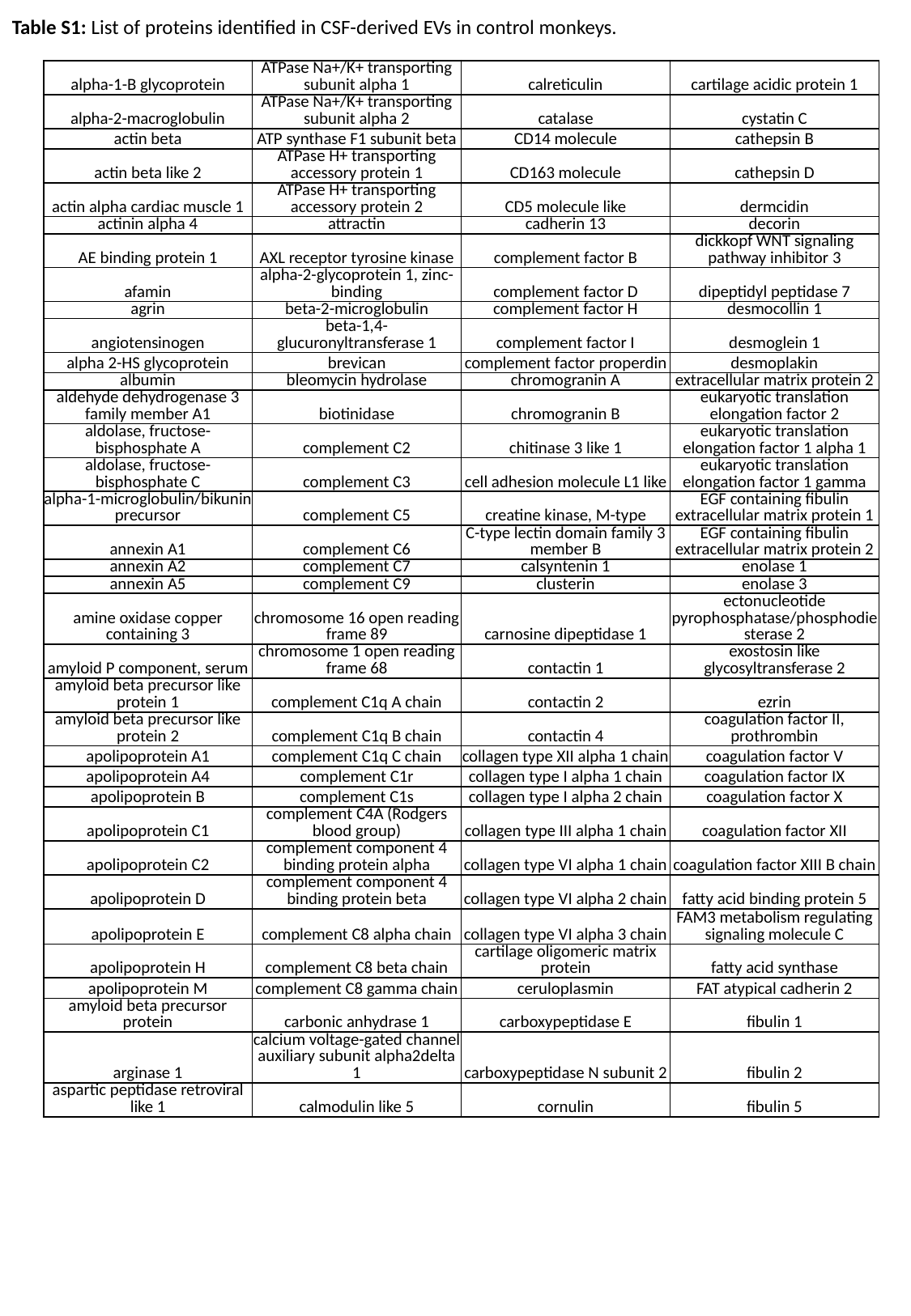

Table S1: List of proteins identified in CSF-derived EVs in control monkeys.
| alpha-1-B glycoprotein | ATPase Na+/K+ transporting subunit alpha 1 | calreticulin | cartilage acidic protein 1 |
| --- | --- | --- | --- |
| alpha-2-macroglobulin | ATPase Na+/K+ transporting subunit alpha 2 | catalase | cystatin C |
| actin beta | ATP synthase F1 subunit beta | CD14 molecule | cathepsin B |
| actin beta like 2 | ATPase H+ transporting accessory protein 1 | CD163 molecule | cathepsin D |
| actin alpha cardiac muscle 1 | ATPase H+ transporting accessory protein 2 | CD5 molecule like | dermcidin |
| actinin alpha 4 | attractin | cadherin 13 | decorin |
| AE binding protein 1 | AXL receptor tyrosine kinase | complement factor B | dickkopf WNT signaling pathway inhibitor 3 |
| afamin | alpha-2-glycoprotein 1, zinc-binding | complement factor D | dipeptidyl peptidase 7 |
| agrin | beta-2-microglobulin | complement factor H | desmocollin 1 |
| angiotensinogen | beta-1,4-glucuronyltransferase 1 | complement factor I | desmoglein 1 |
| alpha 2-HS glycoprotein | brevican | complement factor properdin | desmoplakin |
| albumin | bleomycin hydrolase | chromogranin A | extracellular matrix protein 2 |
| aldehyde dehydrogenase 3 family member A1 | biotinidase | chromogranin B | eukaryotic translation elongation factor 2 |
| aldolase, fructose-bisphosphate A | complement C2 | chitinase 3 like 1 | eukaryotic translation elongation factor 1 alpha 1 |
| aldolase, fructose-bisphosphate C | complement C3 | cell adhesion molecule L1 like | eukaryotic translation elongation factor 1 gamma |
| alpha-1-microglobulin/bikunin precursor | complement C5 | creatine kinase, M-type | EGF containing fibulin extracellular matrix protein 1 |
| annexin A1 | complement C6 | C-type lectin domain family 3 member B | EGF containing fibulin extracellular matrix protein 2 |
| annexin A2 | complement C7 | calsyntenin 1 | enolase 1 |
| annexin A5 | complement C9 | clusterin | enolase 3 |
| amine oxidase copper containing 3 | chromosome 16 open reading frame 89 | carnosine dipeptidase 1 | ectonucleotide pyrophosphatase/phosphodiesterase 2 |
| amyloid P component, serum | chromosome 1 open reading frame 68 | contactin 1 | exostosin like glycosyltransferase 2 |
| amyloid beta precursor like protein 1 | complement C1q A chain | contactin 2 | ezrin |
| amyloid beta precursor like protein 2 | complement C1q B chain | contactin 4 | coagulation factor II, prothrombin |
| apolipoprotein A1 | complement C1q C chain | collagen type XII alpha 1 chain | coagulation factor V |
| apolipoprotein A4 | complement C1r | collagen type I alpha 1 chain | coagulation factor IX |
| apolipoprotein B | complement C1s | collagen type I alpha 2 chain | coagulation factor X |
| apolipoprotein C1 | complement C4A (Rodgers blood group) | collagen type III alpha 1 chain | coagulation factor XII |
| apolipoprotein C2 | complement component 4 binding protein alpha | collagen type VI alpha 1 chain | coagulation factor XIII B chain |
| apolipoprotein D | complement component 4 binding protein beta | collagen type VI alpha 2 chain | fatty acid binding protein 5 |
| apolipoprotein E | complement C8 alpha chain | collagen type VI alpha 3 chain | FAM3 metabolism regulating signaling molecule C |
| apolipoprotein H | complement C8 beta chain | cartilage oligomeric matrix protein | fatty acid synthase |
| apolipoprotein M | complement C8 gamma chain | ceruloplasmin | FAT atypical cadherin 2 |
| amyloid beta precursor protein | carbonic anhydrase 1 | carboxypeptidase E | fibulin 1 |
| arginase 1 | calcium voltage-gated channel auxiliary subunit alpha2delta 1 | carboxypeptidase N subunit 2 | fibulin 2 |
| aspartic peptidase retroviral like 1 | calmodulin like 5 | cornulin | fibulin 5 |